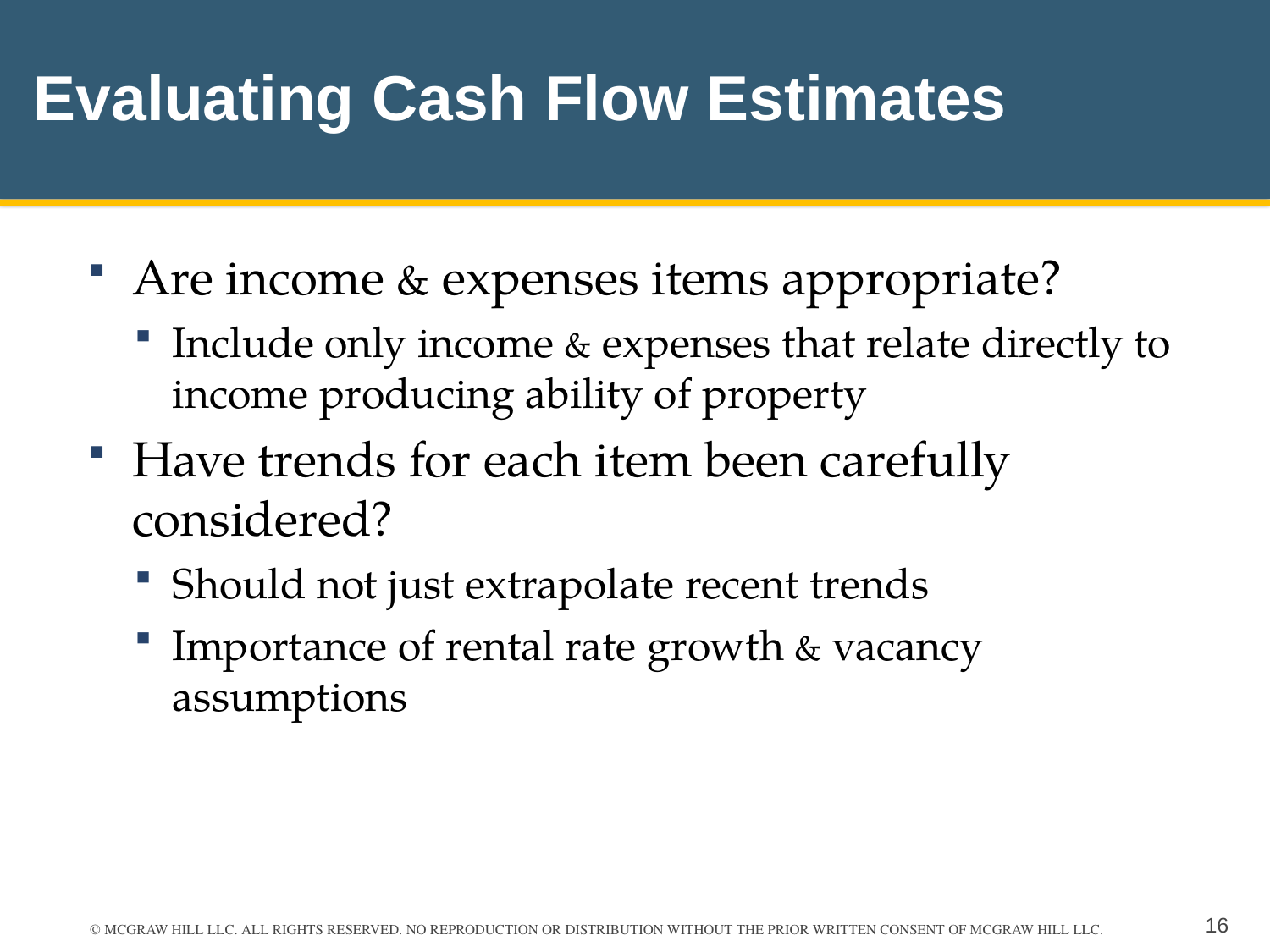

# Evaluating Cash Flow Estimates
Are income & expenses items appropriate?
Include only income & expenses that relate directly to income producing ability of property
Have trends for each item been carefully considered?
Should not just extrapolate recent trends
Importance of rental rate growth & vacancy assumptions

© MCGRAW HILL LLC. ALL RIGHTS RESERVED. NO REPRODUCTION OR DISTRIBUTION WITHOUT THE PRIOR WRITTEN CONSENT OF MCGRAW HILL LLC.
16